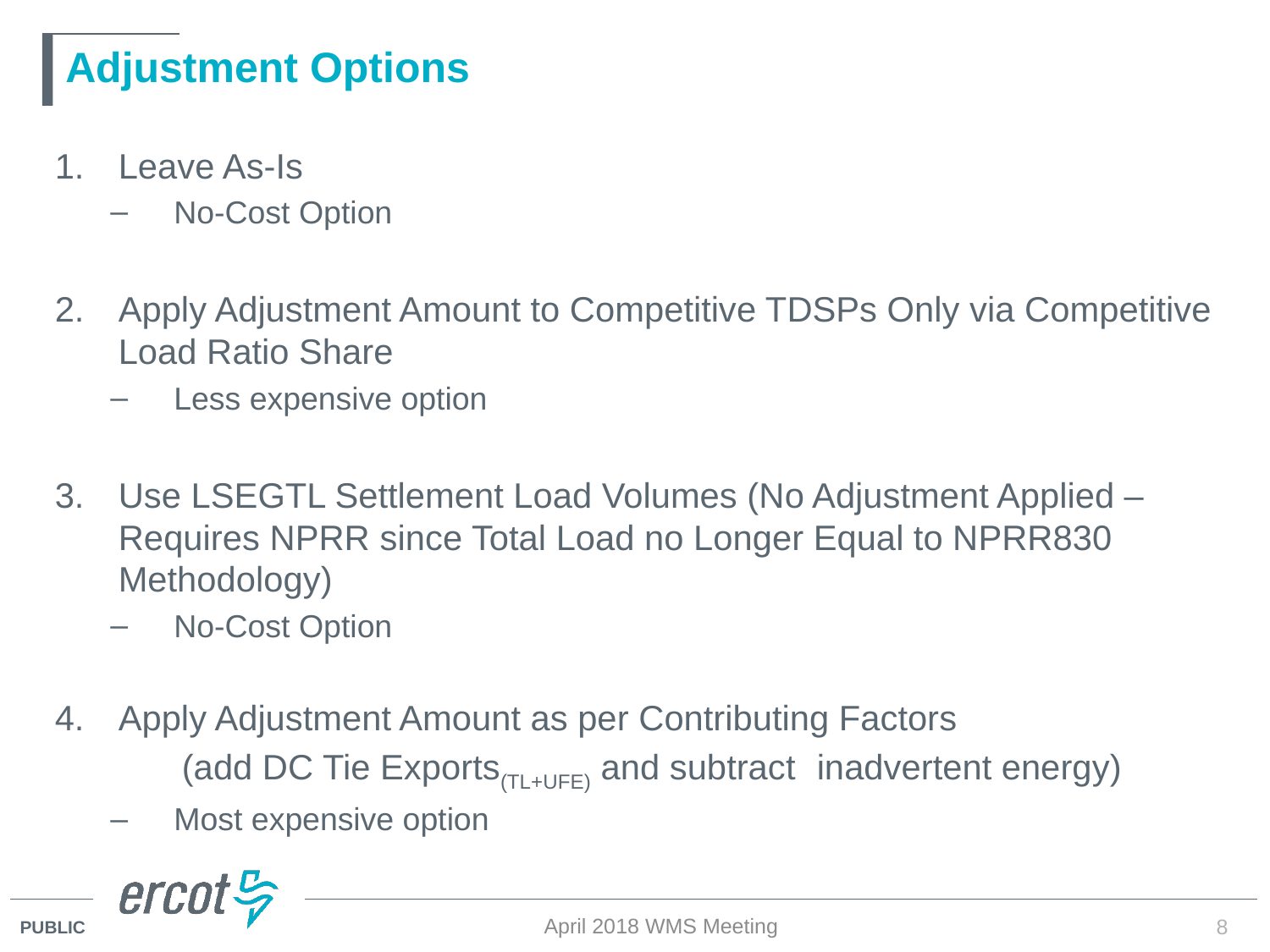

# Adjustment Options
Leave As-Is
No-Cost Option

Apply Adjustment Amount to Competitive TDSPs Only via Competitive Load Ratio Share
Less expensive option

Use LSEGTL Settlement Load Volumes (No Adjustment Applied – Requires NPRR since Total Load no Longer Equal to NPRR830 Methodology)
No-Cost Option

Apply Adjustment Amount as per Contributing Factors
	(add DC Tie Exports(TL+UFE) and subtract 	inadvertent energy)
Most expensive option
April 2018 WMS Meeting
8